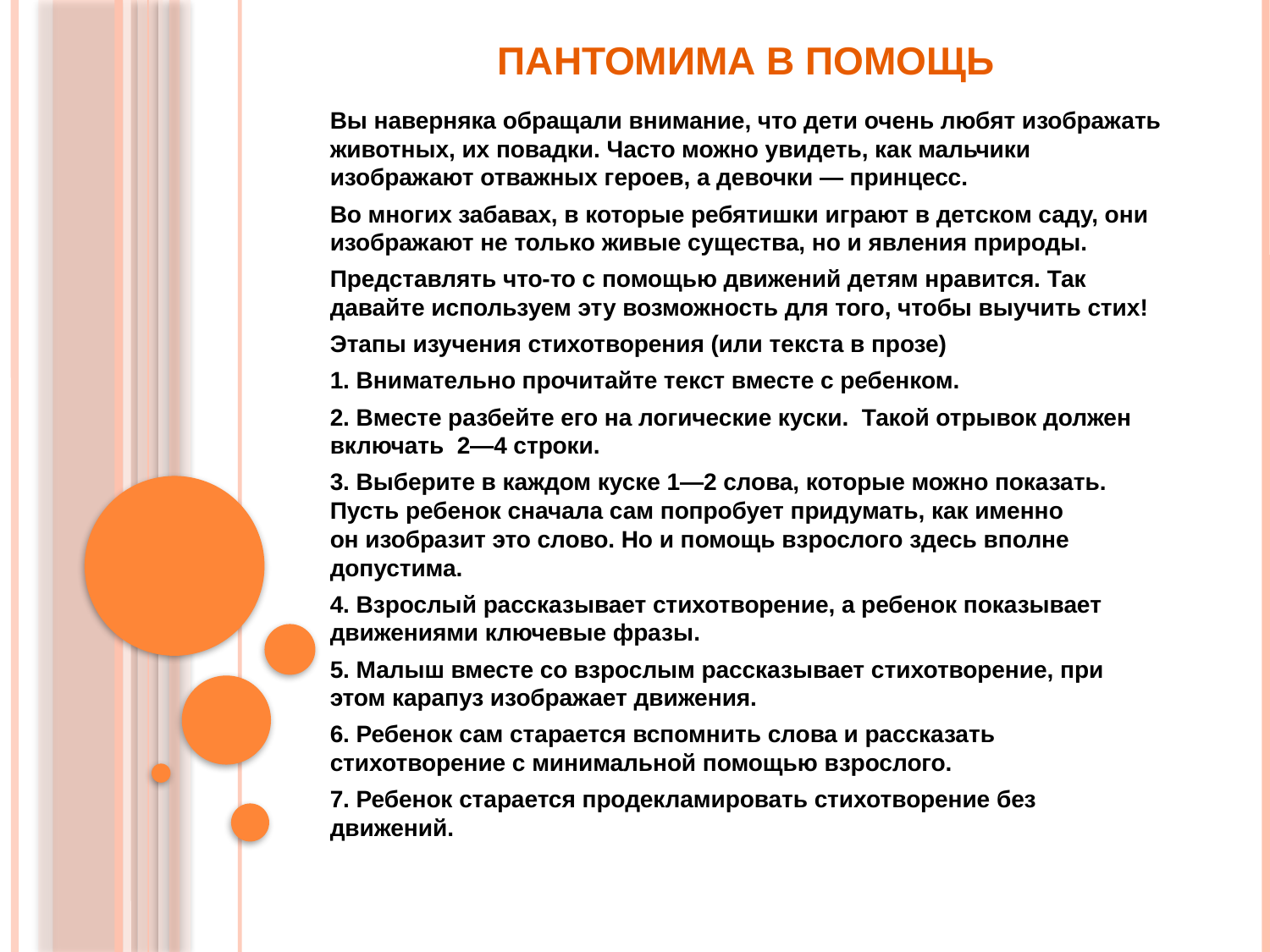

# Пантомима в помощь
Вы наверняка обращали внимание, что дети очень любят изображать животных, их повадки. Часто можно увидеть, как мальчики изображают отважных героев, а девочки — принцесс.
Во многих забавах, в которые ребятишки играют в детском саду, они изображают не только живые существа, но и явления природы.
Представлять что-то с помощью движений детям нравится. Так давайте используем эту возможность для того, чтобы выучить стих!
Этапы изучения стихотворения (или текста в прозе)
1. Внимательно прочитайте текст вместе с ребенком.
2. Вместе разбейте его на логические куски.  Такой отрывок должен включать  2—4 строки.
3. Выберите в каждом куске 1—2 слова, которые можно показать. Пусть ребенок сначала сам попробует придумать, как именно он изобразит это слово. Но и помощь взрослого здесь вполне допустима.
4. Взрослый рассказывает стихотворение, а ребенок показывает движениями ключевые фразы.
5. Малыш вместе со взрослым рассказывает стихотворение, при этом карапуз изображает движения.
6. Ребенок сам старается вспомнить слова и рассказать стихотворение с минимальной помощью взрослого.
7. Ребенок старается продекламировать стихотворение без движений.